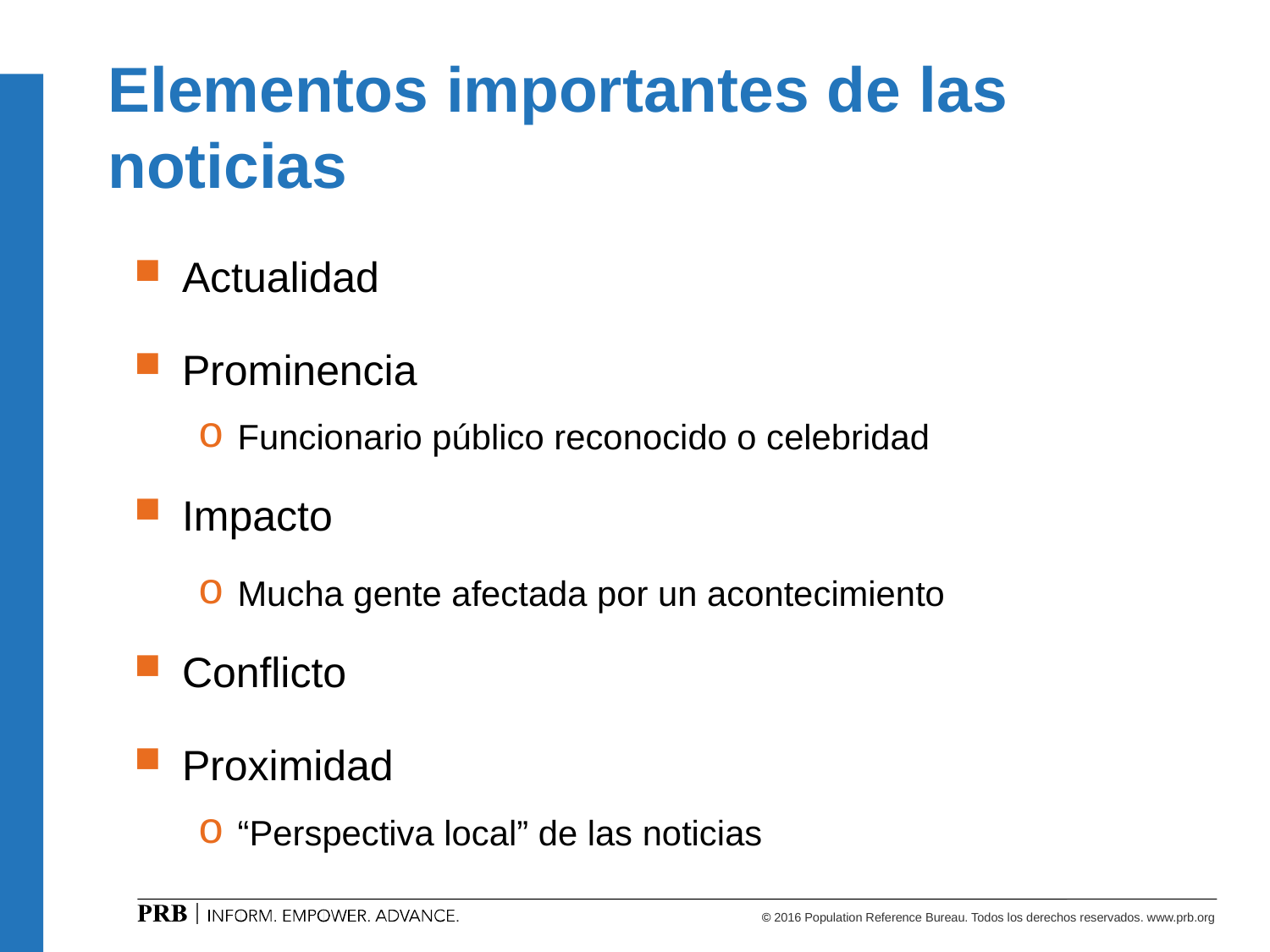

# Elementos importantes de las noticias
Actualidad
Prominencia
Funcionario público reconocido o celebridad
Impacto
Mucha gente afectada por un acontecimiento
Conflicto
Proximidad
“Perspectiva local” de las noticias